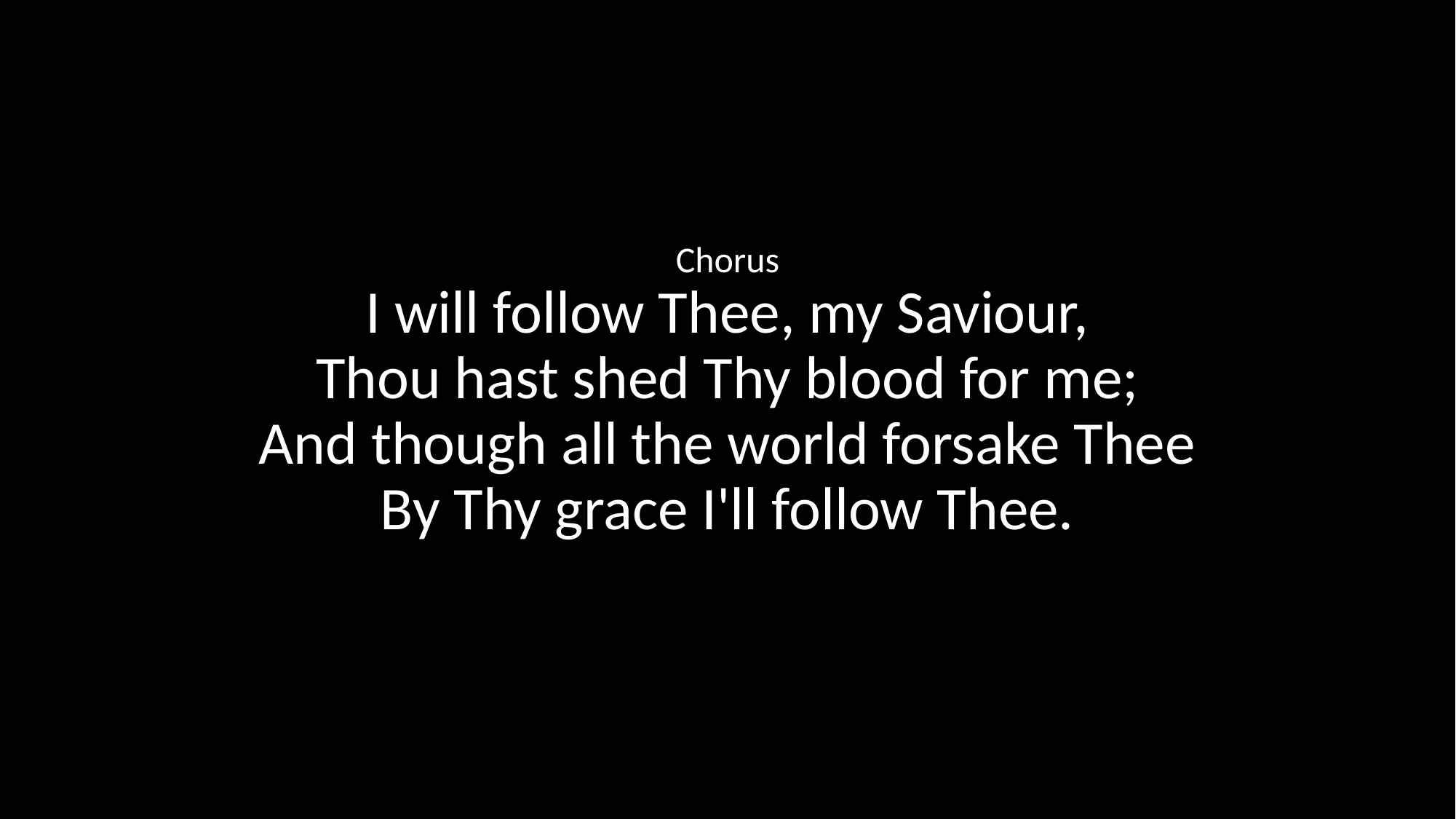

Chorus
I will follow Thee, my Saviour,
Thou hast shed Thy blood for me;
And though all the world forsake Thee
By Thy grace I'll follow Thee.